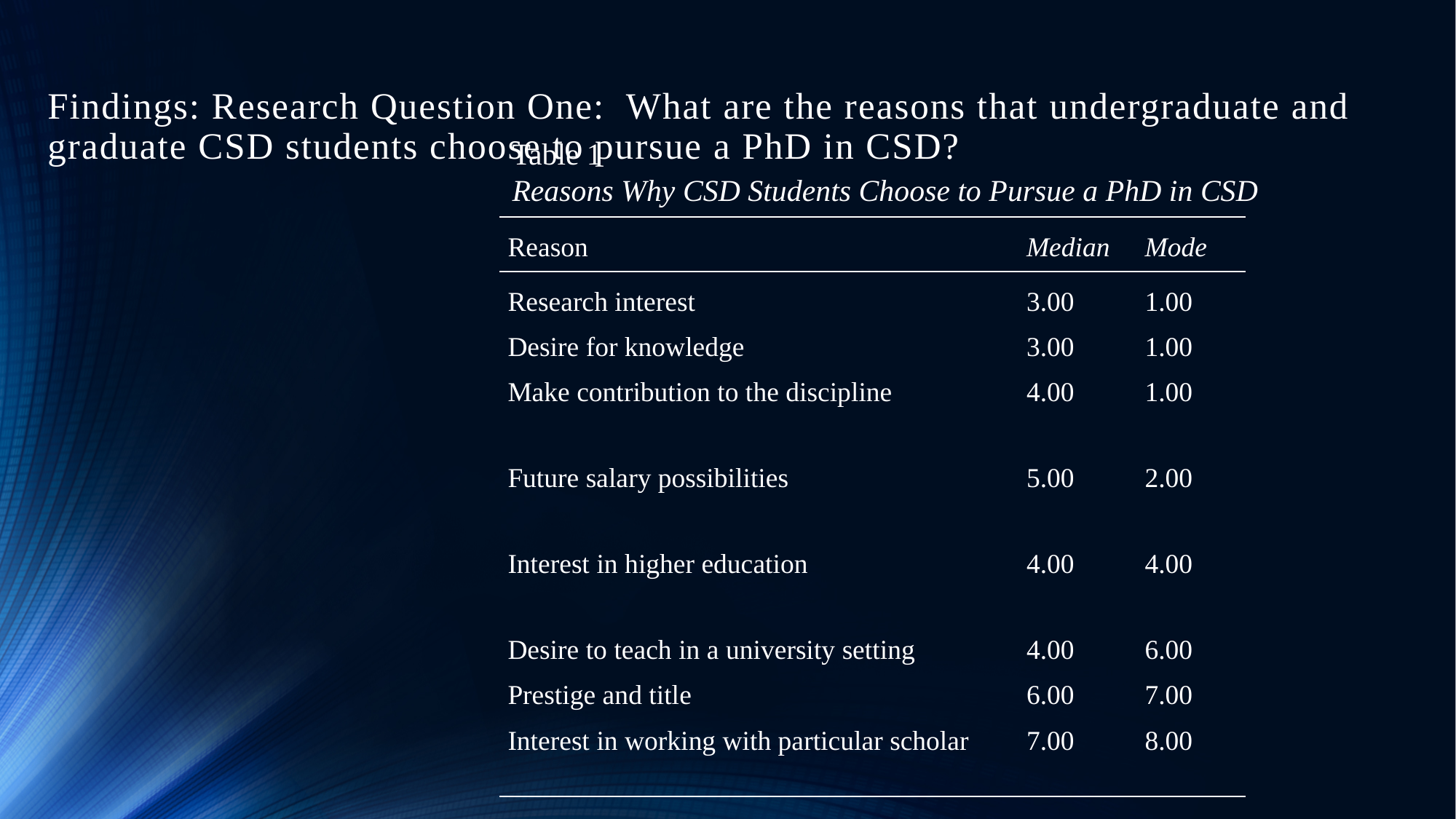

# Findings: Research Question One:  What are the reasons that undergraduate and graduate CSD students choose to pursue a PhD in CSD?
Table 1
Reasons Why CSD Students Choose to Pursue a PhD in CSD
| Reason | Median | Mode |
| --- | --- | --- |
| Research interest | 3.00 | 1.00 |
| Desire for knowledge | 3.00 | 1.00 |
| Make contribution to the discipline | 4.00 | 1.00 |
| Future salary possibilities | 5.00 | 2.00 |
| Interest in higher education | 4.00 | 4.00 |
| Desire to teach in a university setting | 4.00 | 6.00 |
| Prestige and title | 6.00 | 7.00 |
| Interest in working with particular scholar | 7.00 | 8.00 |